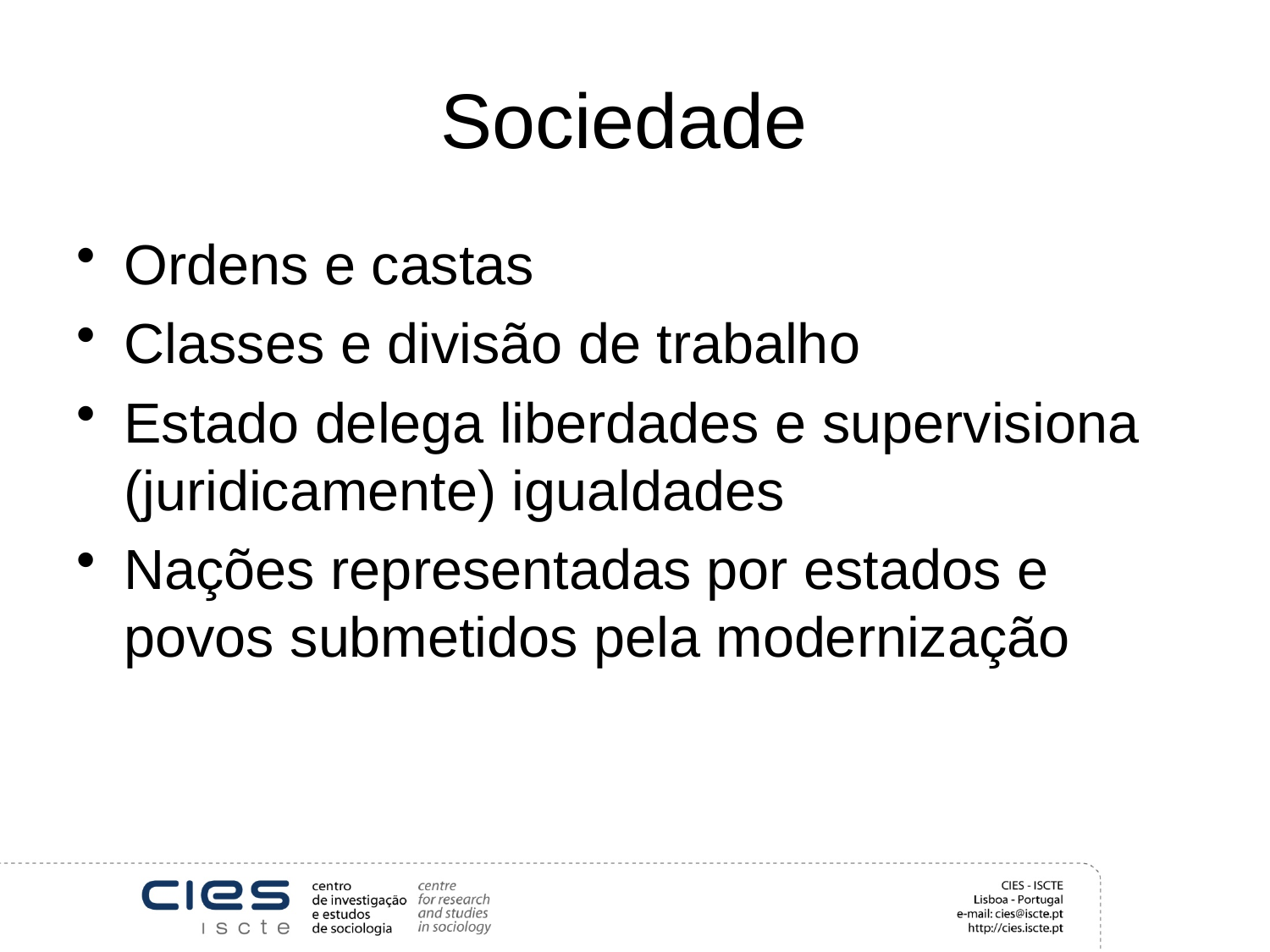

# Sociedade
Ordens e castas
Classes e divisão de trabalho
Estado delega liberdades e supervisiona (juridicamente) igualdades
Nações representadas por estados e povos submetidos pela modernização